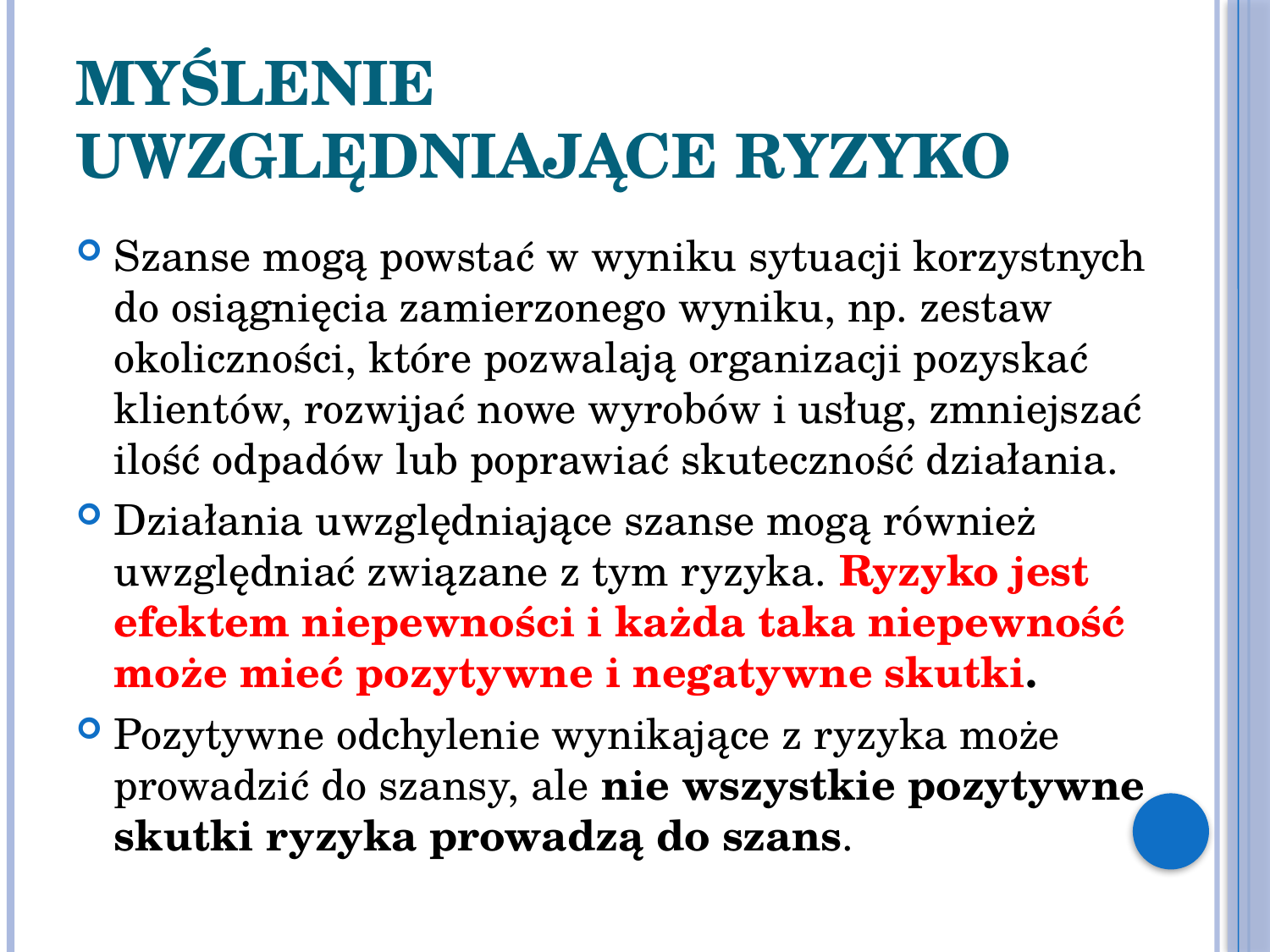

# Myślenie uwzględniające ryzyko
Szanse mogą powstać w wyniku sytuacji korzystnych do osiągnięcia zamierzonego wyniku, np. zestaw okoliczności, które pozwalają organizacji pozyskać klientów, rozwijać nowe wyrobów i usług, zmniejszać ilość odpadów lub poprawiać skuteczność działania.
Działania uwzględniające szanse mogą również uwzględniać związane z tym ryzyka. Ryzyko jest efektem niepewności i każda taka niepewność może mieć pozytywne i negatywne skutki.
Pozytywne odchylenie wynikające z ryzyka może prowadzić do szansy, ale nie wszystkie pozytywne skutki ryzyka prowadzą do szans.